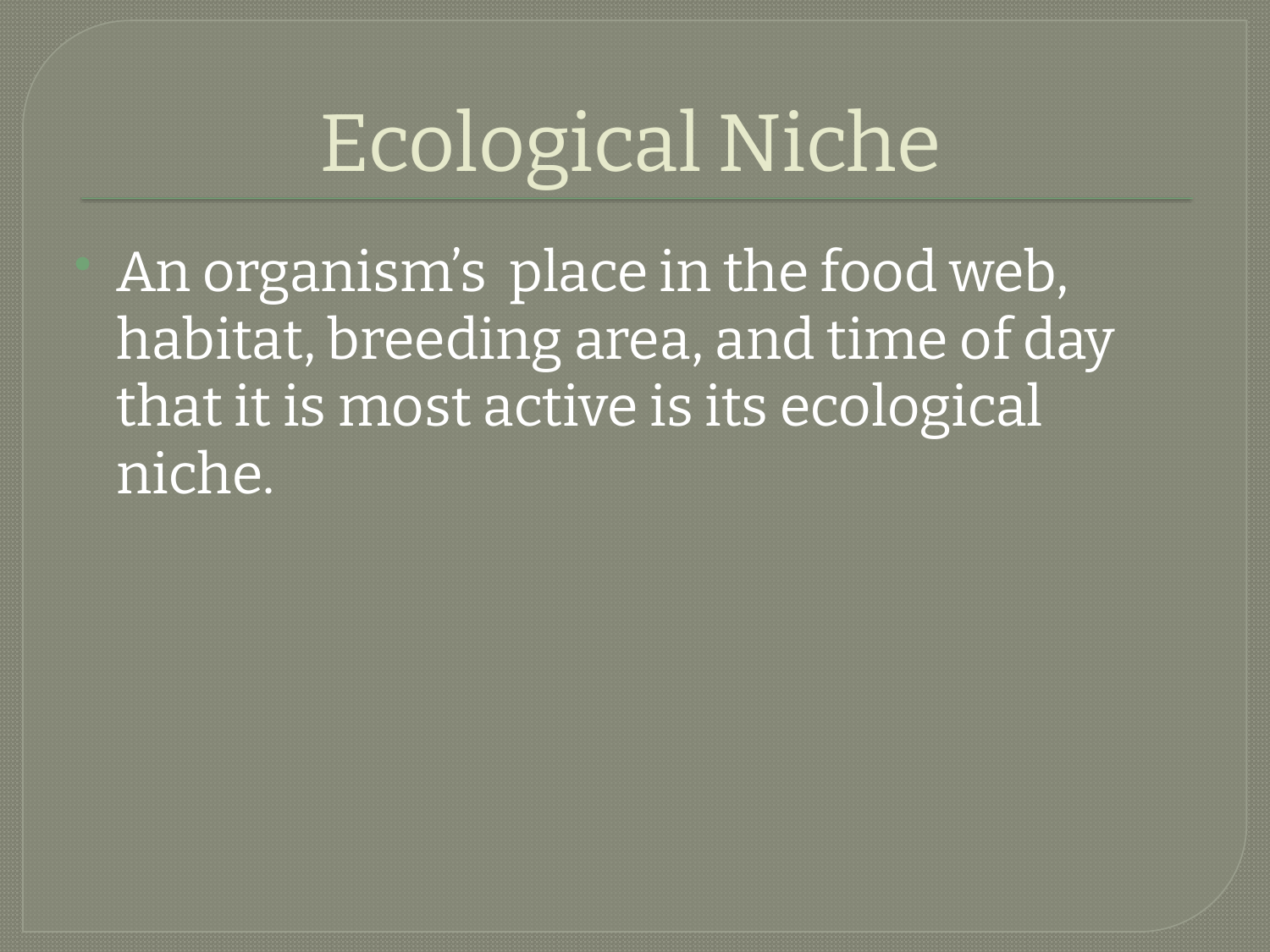

# Ecological Niche
An organism’s  place in the food web, habitat, breeding area, and time of day that it is most active is its ecological niche.